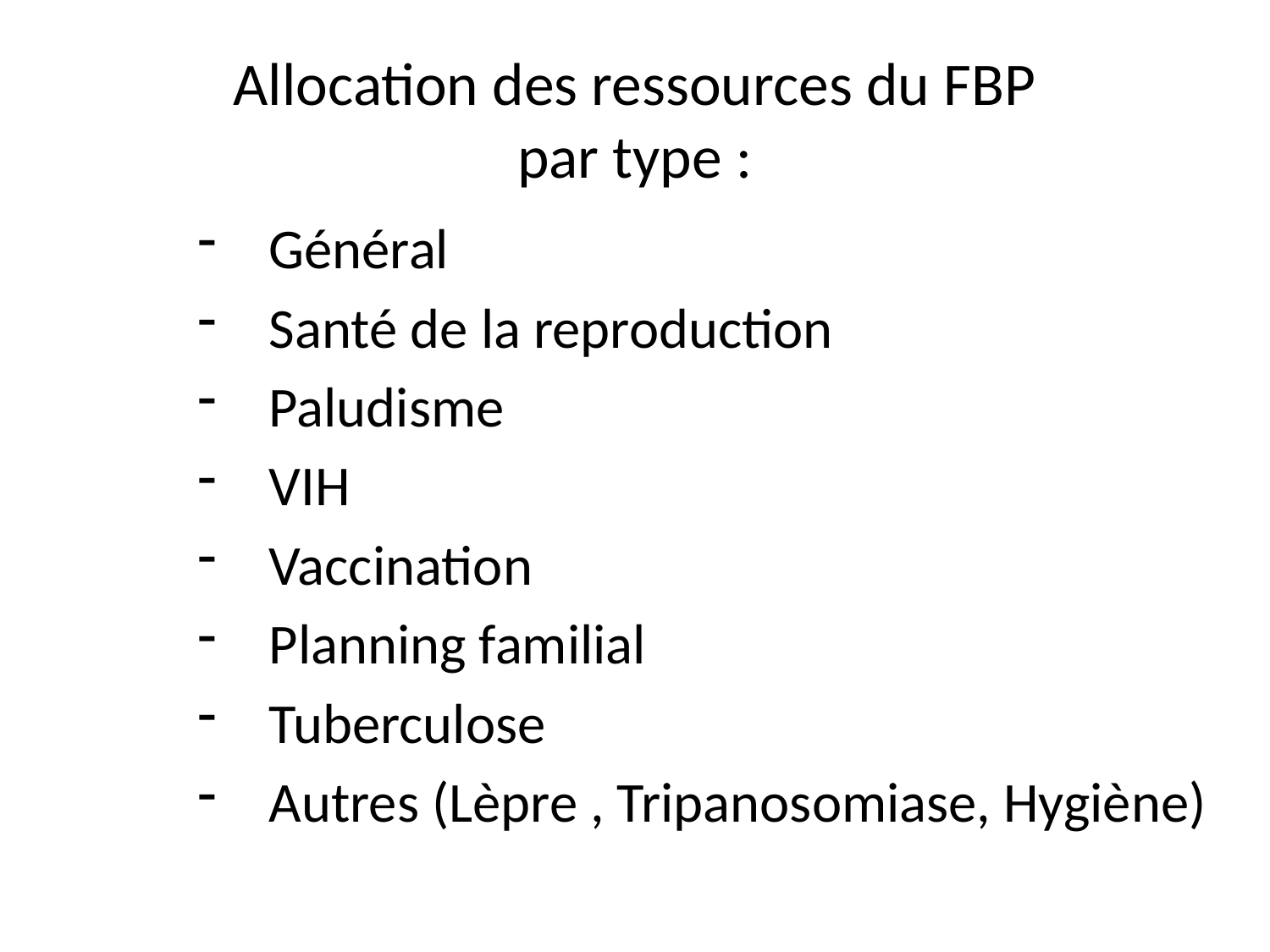

# Allocation des ressources du FBP par type :
Général
Santé de la reproduction
Paludisme
VIH
Vaccination
Planning familial
Tuberculose
Autres (Lèpre , Tripanosomiase, Hygiène)